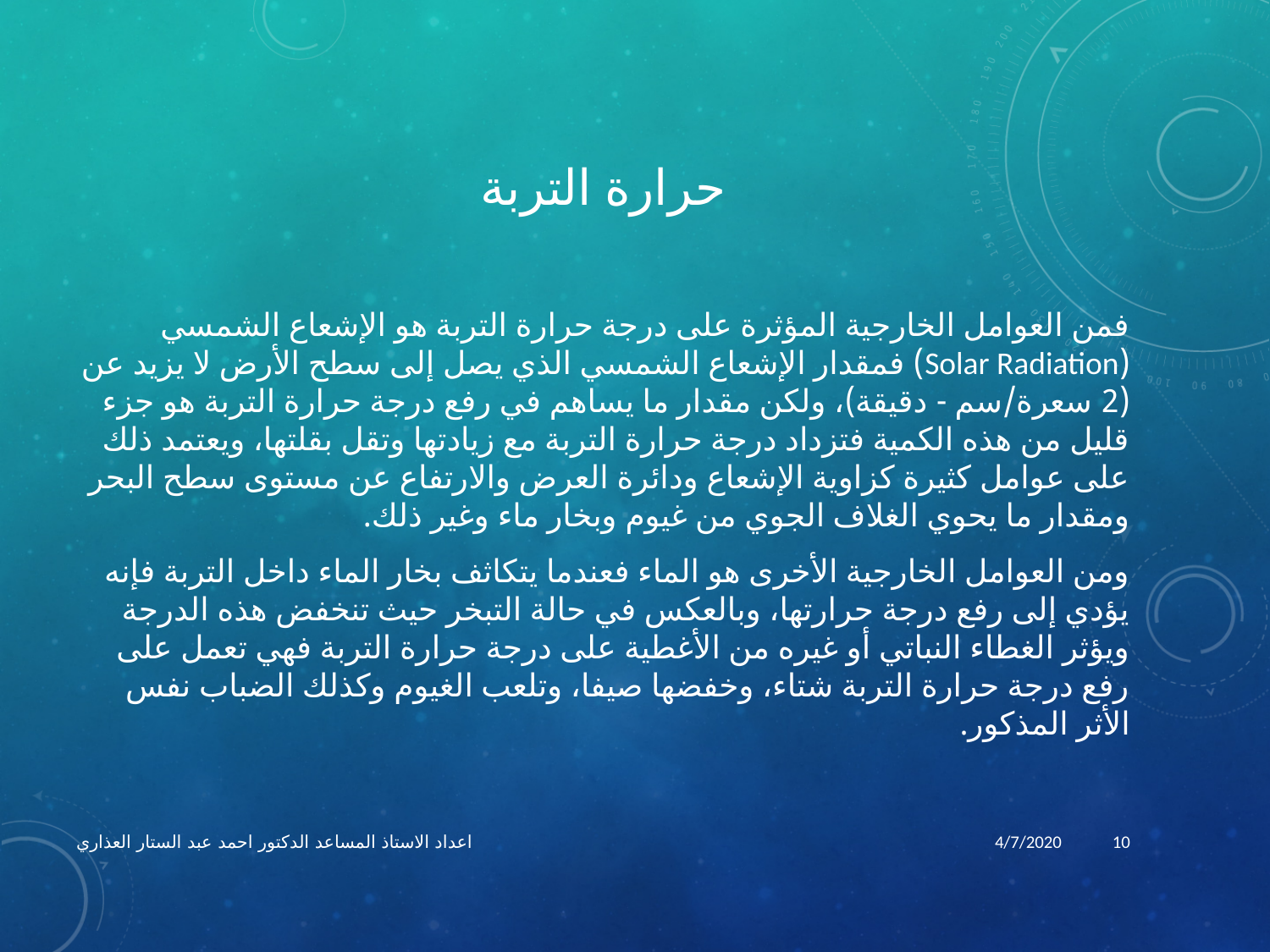

# حرارة التربة
فمن العوامل الخارجية المؤثرة على درجة حرارة التربة هو الإشعاع الشمسي (Solar Radiation) فمقدار الإشعاع الشمسي الذي يصل إلى سطح الأرض لا يزيد عن (2 سعرة/سم - دقيقة)، ولكن مقدار ما يساهم في رفع درجة حرارة التربة هو جزء قليل من هذه الكمية فتزداد درجة حرارة التربة مع زيادتها وتقل بقلتها، ويعتمد ذلك على عوامل كثيرة كزاوية الإشعاع ودائرة العرض والارتفاع عن مستوى سطح البحر ومقدار ما يحوي الغلاف الجوي من غيوم وبخار ماء وغير ذلك.
ومن العوامل الخارجية الأخرى هو الماء فعندما يتكاثف بخار الماء داخل التربة فإنه يؤدي إلى رفع درجة حرارتها، وبالعكس في حالة التبخر حيث تنخفض هذه الدرجة ويؤثر الغطاء النباتي أو غيره من الأغطية على درجة حرارة التربة فهي تعمل على رفع درجة حرارة التربة شتاء، وخفضها صيفا، وتلعب الغيوم وكذلك الضباب نفس الأثر المذكور.

اعداد الاستاذ المساعد الدكتور احمد عبد الستار العذاري
4/7/2020
10